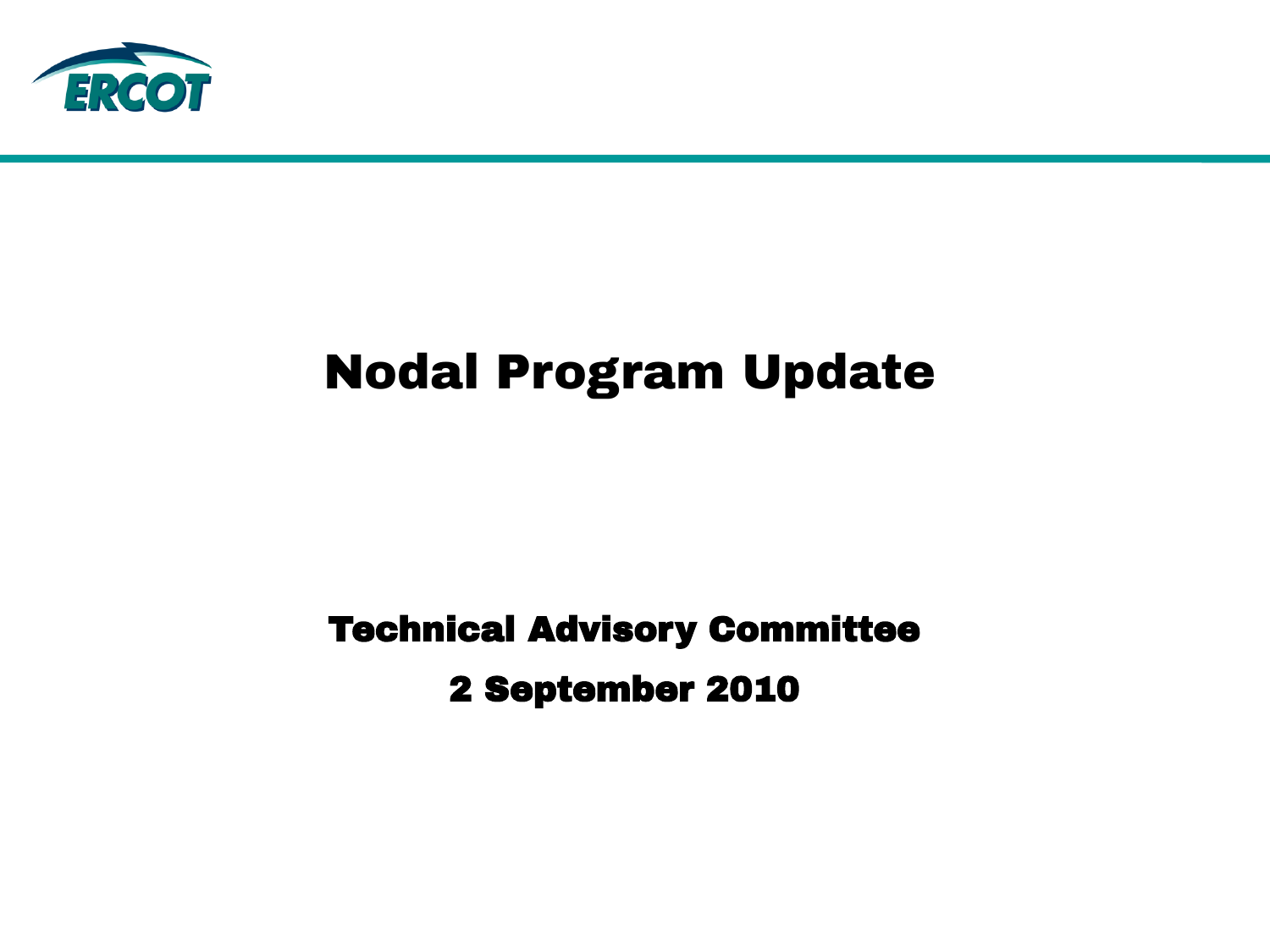

# Nodal Program Update

Technical Advisory Committee
2 September 2010